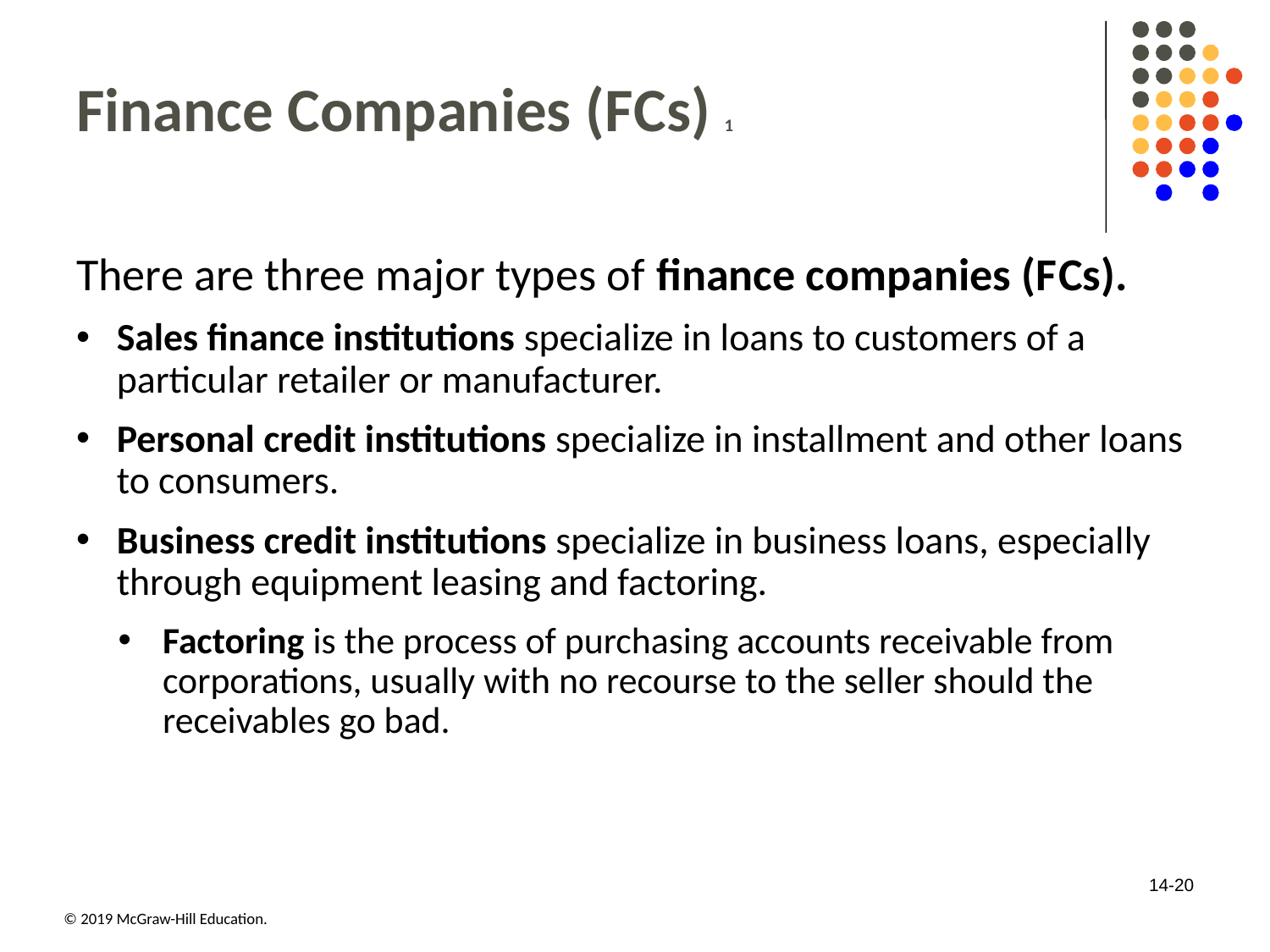

# Finance Companies (F Cs) 1
There are three major types of finance companies (F Cs).
Sales finance institutions specialize in loans to customers of a particular retailer or manufacturer.
Personal credit institutions specialize in installment and other loans to consumers.
Business credit institutions specialize in business loans, especially through equipment leasing and factoring.
Factoring is the process of purchasing accounts receivable from corporations, usually with no recourse to the seller should the receivables go bad.
14-20